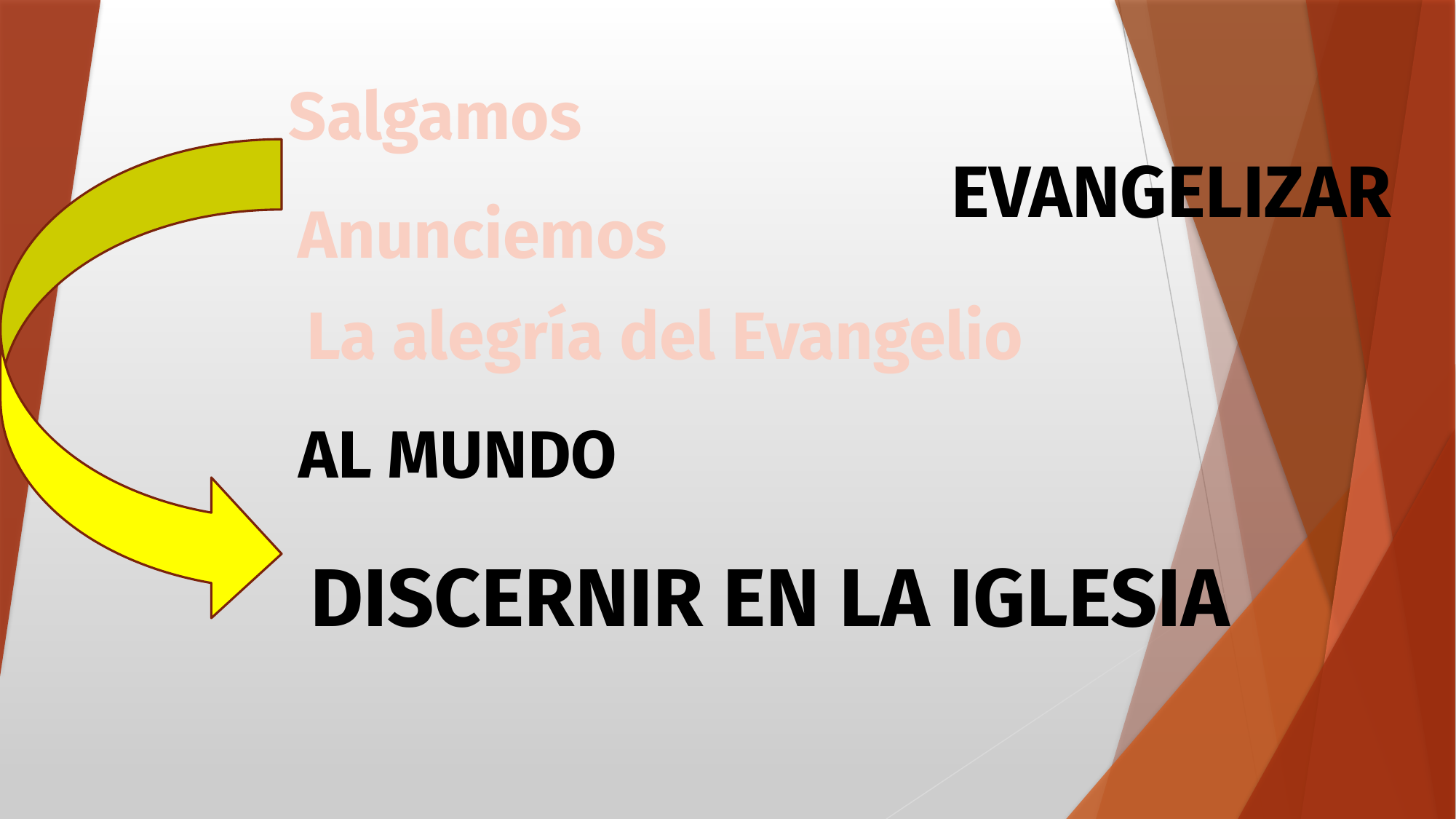

Salgamos

EVANGELIZAR
Anunciemos
La alegría del Evangelio
AL MUNDO
DISCERNIR EN LA IGLESIA